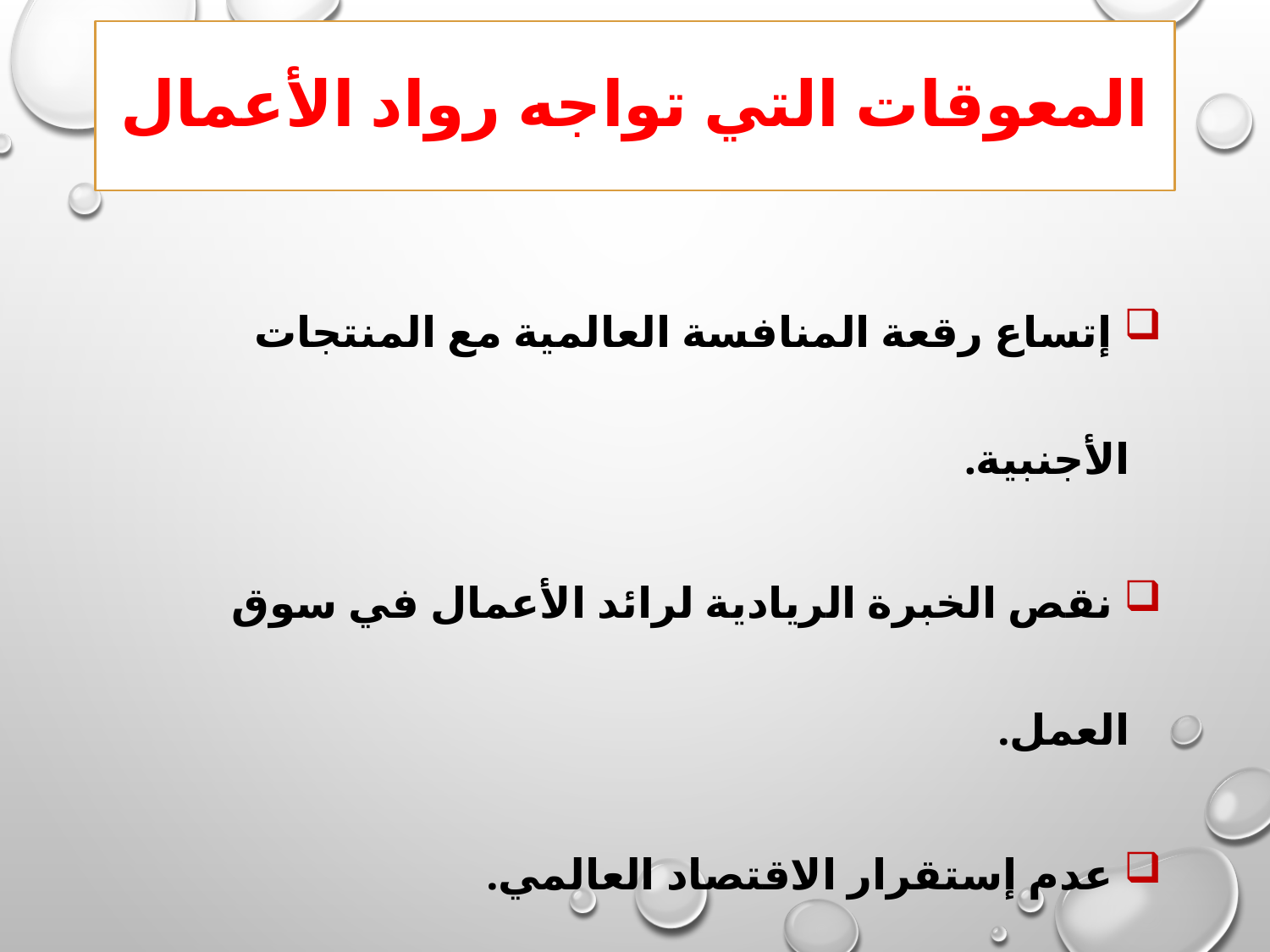

# المعوقات التي تواجه رواد الأعمال
 إتساع رقعة المنافسة العالمية مع المنتجات الأجنبية.
 نقص الخبرة الريادية لرائد الأعمال في سوق العمل.
 عدم إستقرار الاقتصاد العالمي.
 عدم توفر المهارات الفنية والإدارية لرواد الأعمال.